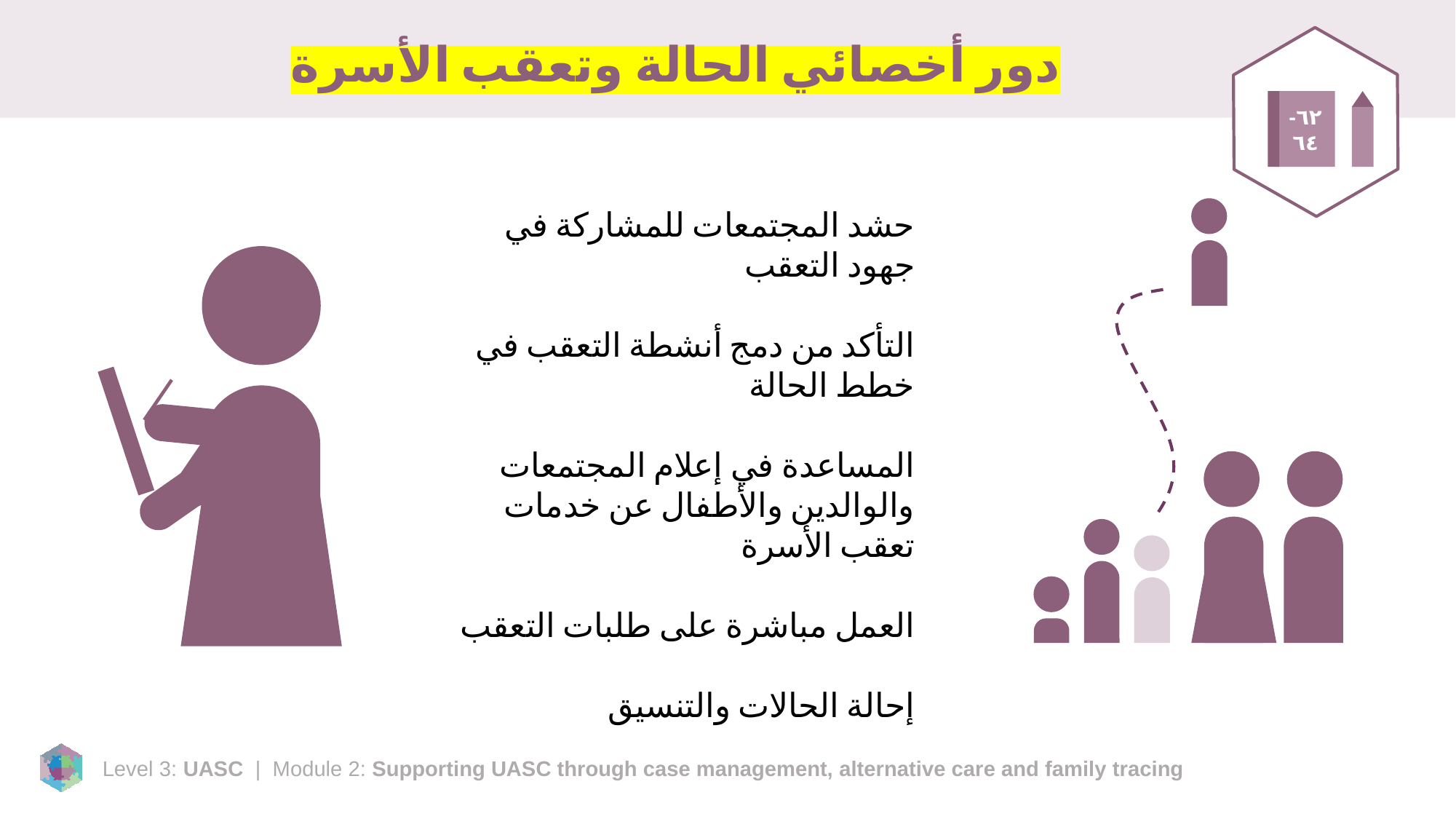

# دور أخصائي الحالة وتعقب الأسرة

٦٢-٦٤

حشد المجتمعات للمشاركة في جهود التعقب

التأكد من دمج أنشطة التعقب في خطط الحالة

المساعدة في إعلام المجتمعات والوالدين والأطفال عن خدمات تعقب الأسرة

العمل مباشرة على طلبات التعقب

إحالة الحالات والتنسيق